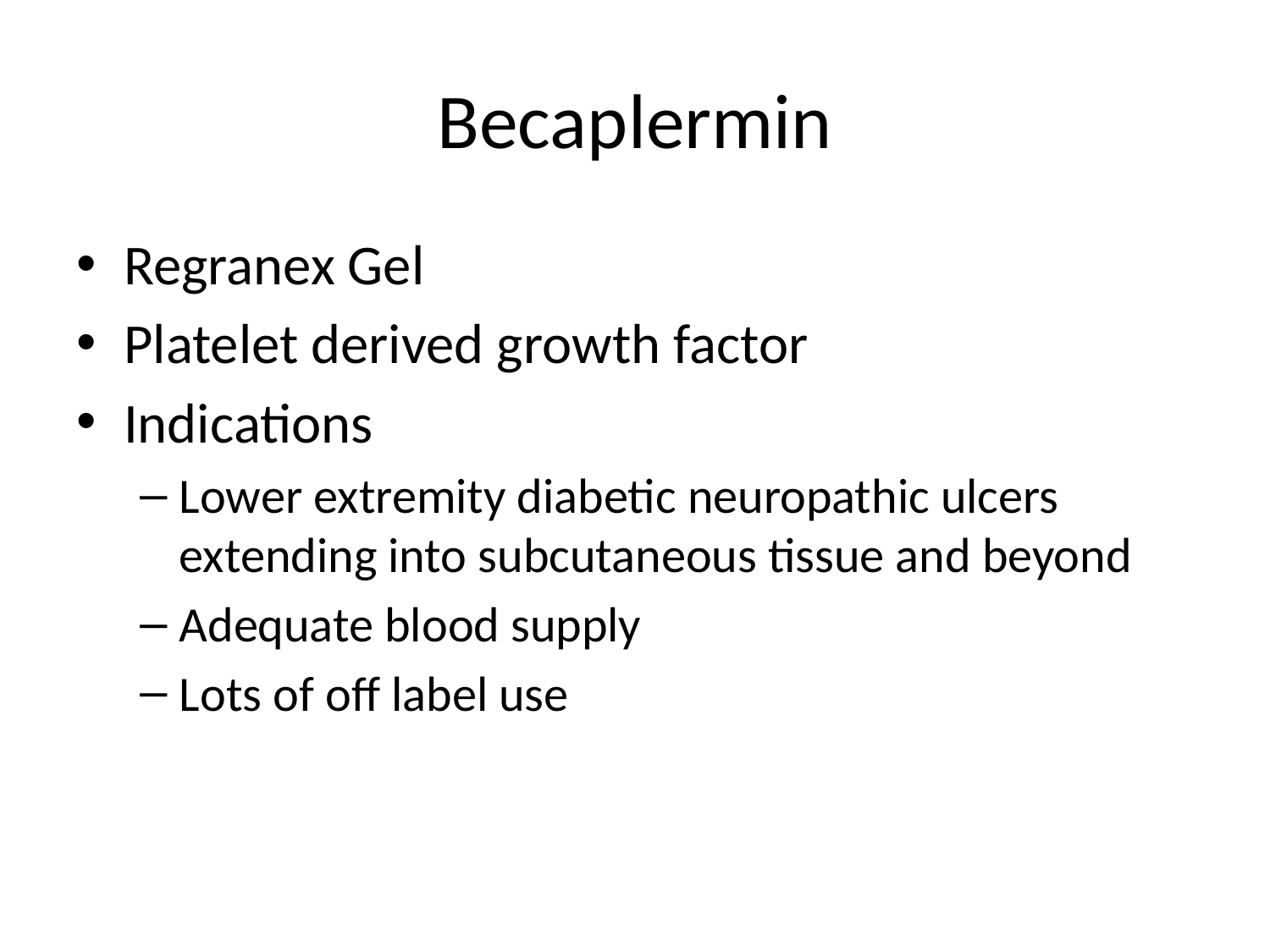

# Becaplermin
Regranex Gel
Platelet derived growth factor
Indications
Lower extremity diabetic neuropathic ulcers extending into subcutaneous tissue and beyond
Adequate blood supply
Lots of off label use